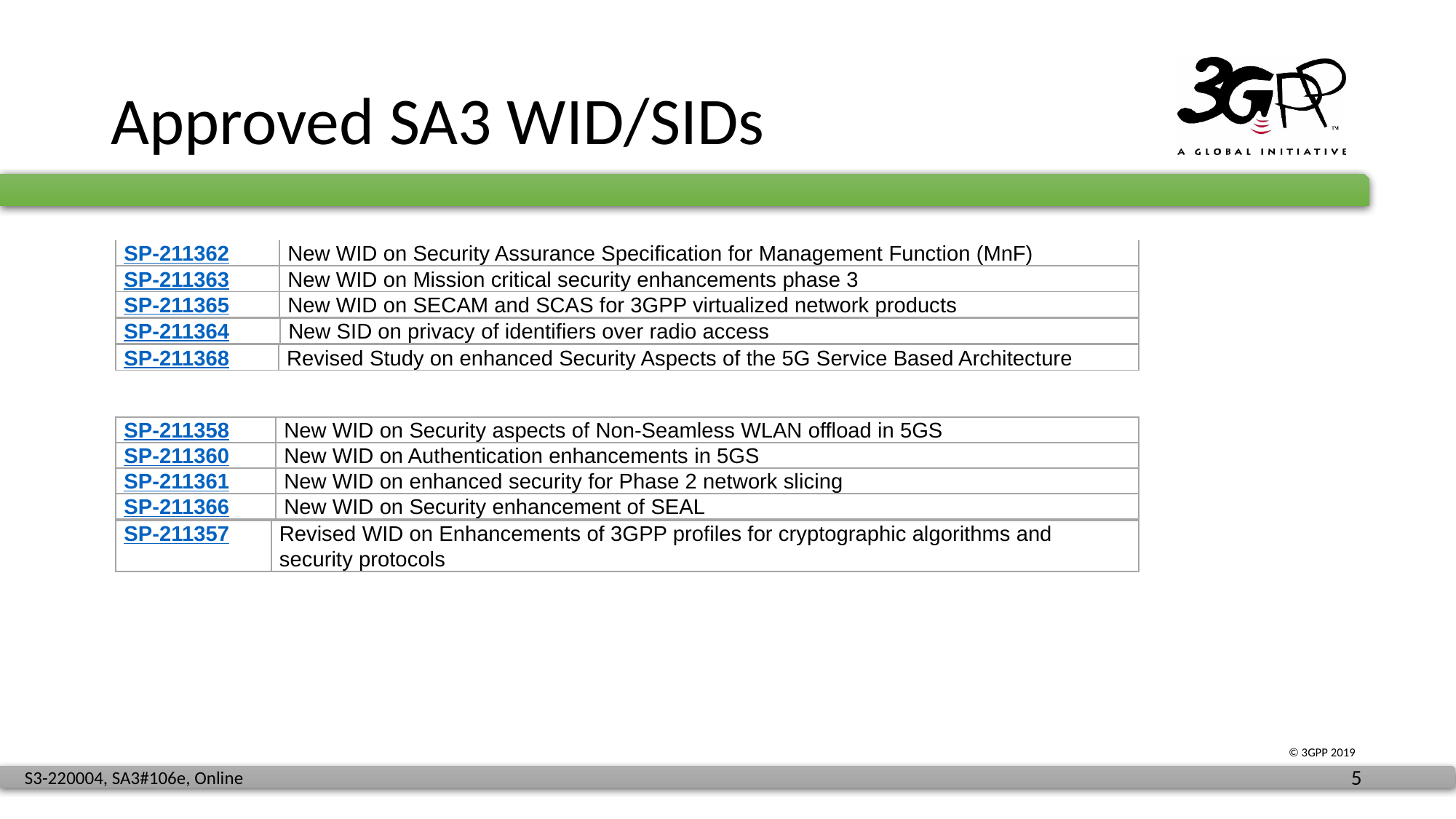

# Approved SA3 WID/SIDs
| SP-211362 | New WID on Security Assurance Specification for Management Function (MnF) |
| --- | --- |
| SP-211363 | New WID on Mission critical security enhancements phase 3 |
| SP-211365 | New WID on SECAM and SCAS for 3GPP virtualized network products |
| SP-211364 | New SID on privacy of identifiers over radio access |
| --- | --- |
| SP-211368 | Revised Study on enhanced Security Aspects of the 5G Service Based Architecture |
| --- | --- |
| SP-211358 | New WID on Security aspects of Non-Seamless WLAN offload in 5GS |
| --- | --- |
| SP-211360 | New WID on Authentication enhancements in 5GS |
| SP-211361 | New WID on enhanced security for Phase 2 network slicing |
| SP-211366 | New WID on Security enhancement of SEAL |
| SP-211357 | Revised WID on Enhancements of 3GPP profiles for cryptographic algorithms and security protocols |
| --- | --- |